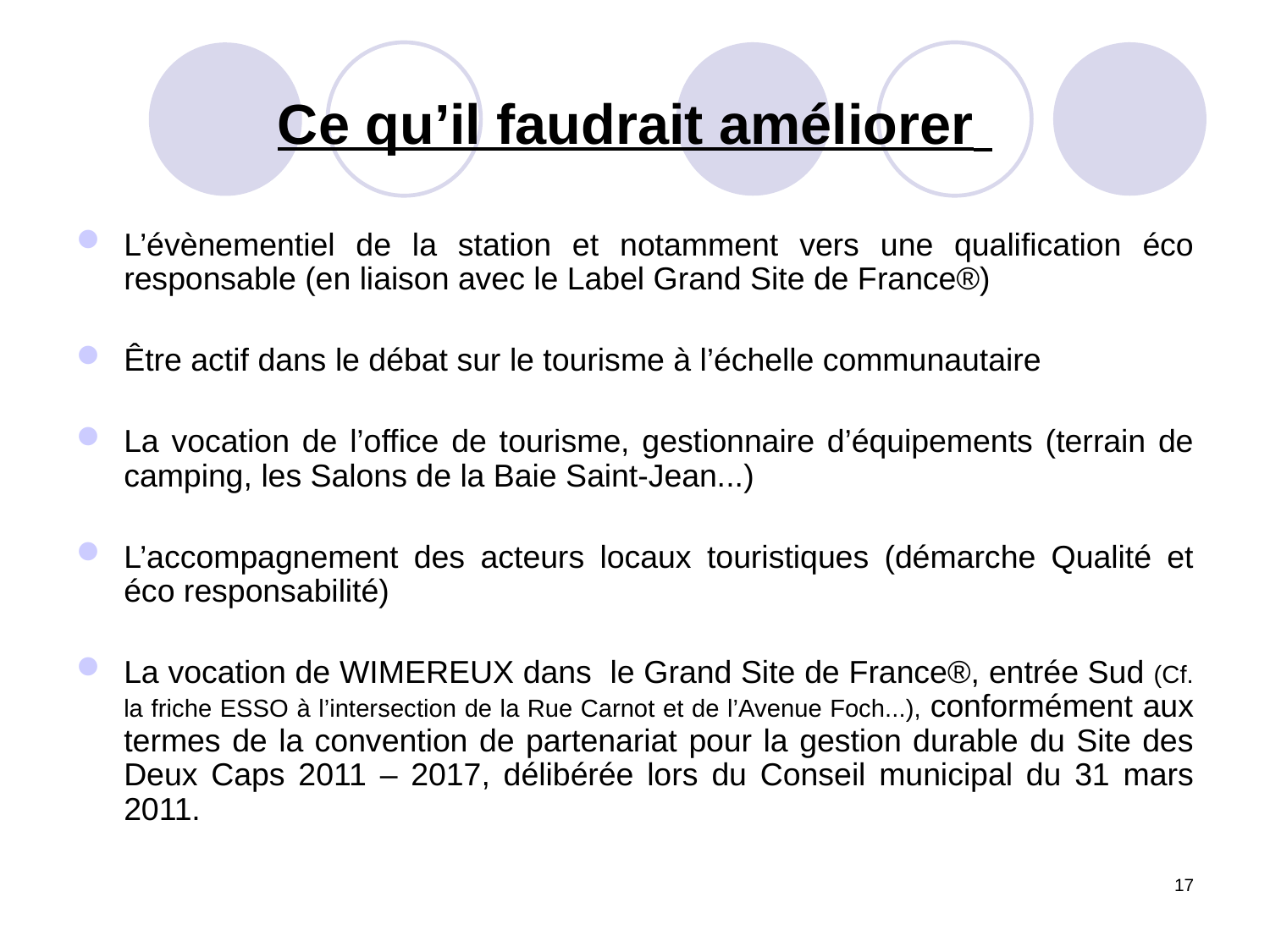

# Ce qu’il faudrait améliorer
L’évènementiel de la station et notamment vers une qualification éco responsable (en liaison avec le Label Grand Site de France®)

Être actif dans le débat sur le tourisme à l’échelle communautaire

La vocation de l’office de tourisme, gestionnaire d’équipements (terrain de camping, les Salons de la Baie Saint-Jean...)

L’accompagnement des acteurs locaux touristiques (démarche Qualité et éco responsabilité)

La vocation de WIMEREUX dans  le Grand Site de France®, entrée Sud (Cf. la friche ESSO à l’intersection de la Rue Carnot et de l’Avenue Foch...), conformément aux termes de la convention de partenariat pour la gestion durable du Site des Deux Caps 2011 – 2017, délibérée lors du Conseil municipal du 31 mars 2011.

17